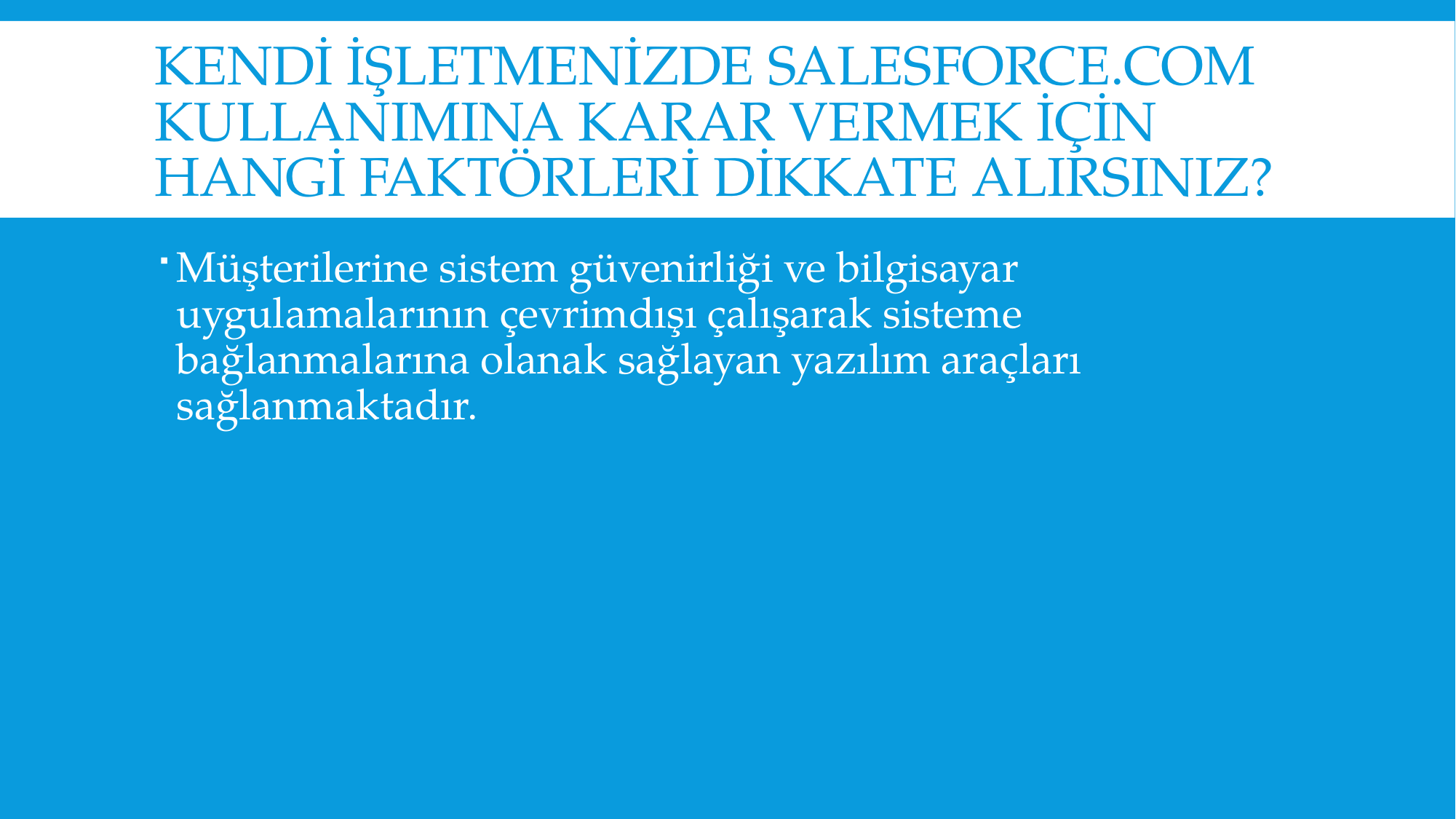

# Kendi işletmenizde salesforce.com kullanımına karar vermek için hangi faktörleri dikkate alırsınız?
Müşterilerine sistem güvenirliği ve bilgisayar uygulamalarının çevrimdışı çalışarak sisteme bağlanmalarına olanak sağlayan yazılım araçları sağlanmaktadır.